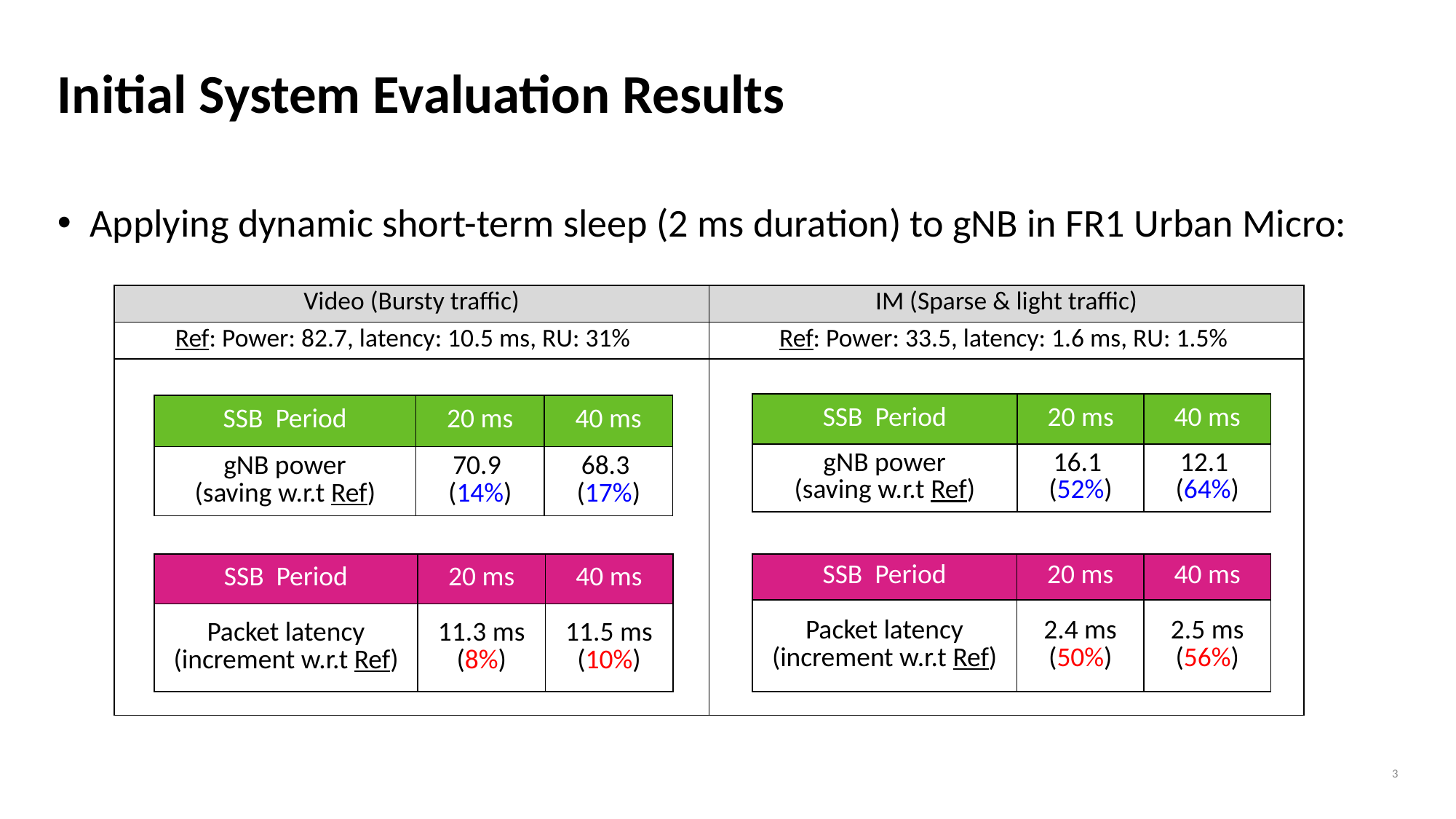

# Initial System Evaluation Results
Applying dynamic short-term sleep (2 ms duration) to gNB in FR1 Urban Micro:
| Video (Bursty traffic) | IM (Sparse & light traffic) |
| --- | --- |
| Ref: Power: 82.7, latency: 10.5 ms, RU: 31% | Ref: Power: 33.5, latency: 1.6 ms, RU: 1.5% |
|  |  |
| SSB Period | 20 ms | 40 ms |
| --- | --- | --- |
| gNB power (saving w.r.t Ref) | 16.1 (52%) | 12.1 (64%) |
| SSB Period | 20 ms | 40 ms |
| --- | --- | --- |
| gNB power (saving w.r.t Ref) | 70.9 (14%) | 68.3 (17%) |
| SSB Period | 20 ms | 40 ms |
| --- | --- | --- |
| Packet latency (increment w.r.t Ref) | 11.3 ms (8%) | 11.5 ms (10%) |
| SSB Period | 20 ms | 40 ms |
| --- | --- | --- |
| Packet latency (increment w.r.t Ref) | 2.4 ms (50%) | 2.5 ms (56%) |
3